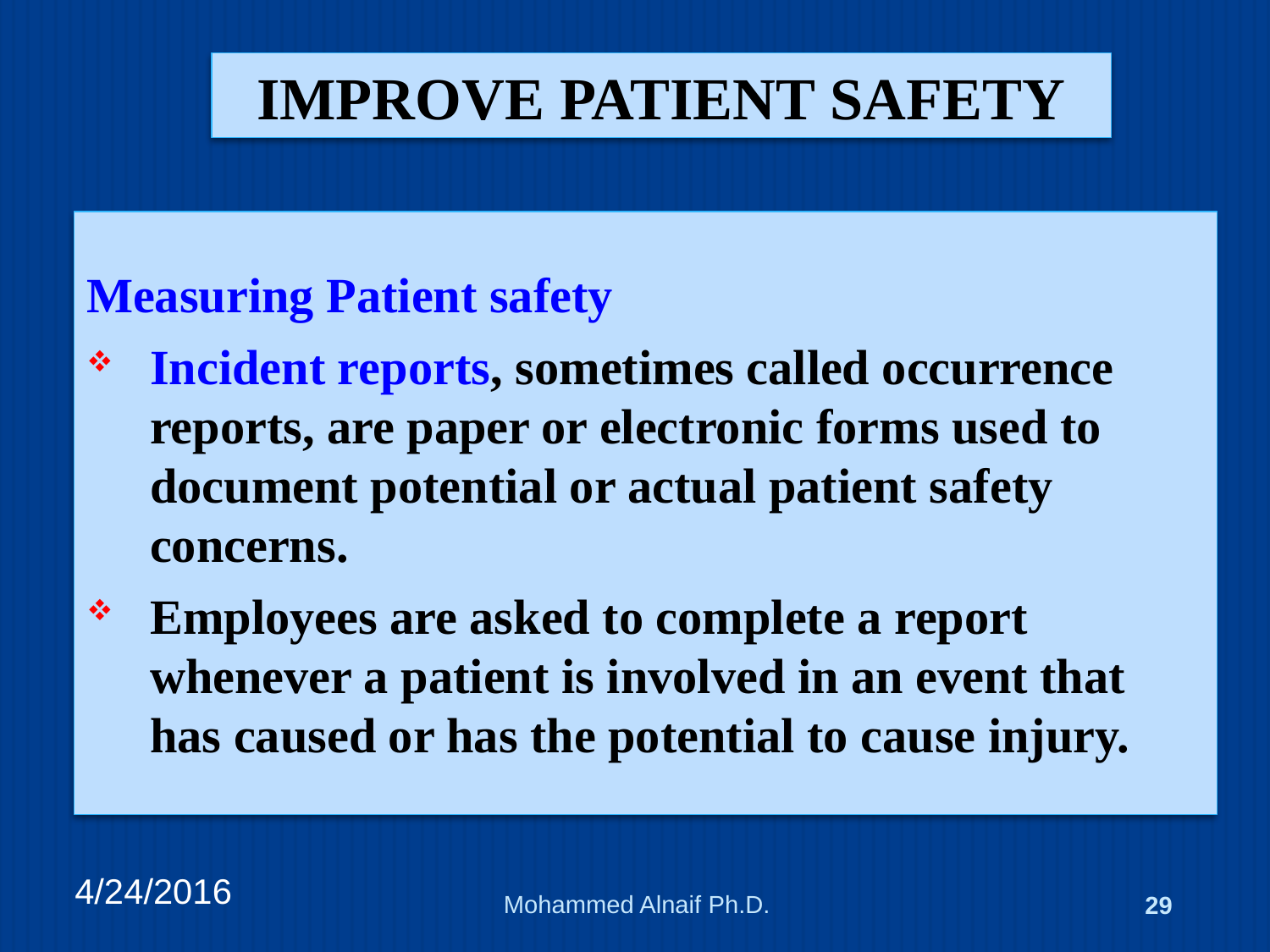

# improve patient safety
Measuring Patient safety
Incident reports, sometimes called occurrence reports, are paper or electronic forms used to document potential or actual patient safety concerns.
Employees are asked to complete a report whenever a patient is involved in an event that has caused or has the potential to cause injury.
4/24/2016
Mohammed Alnaif Ph.D.
29